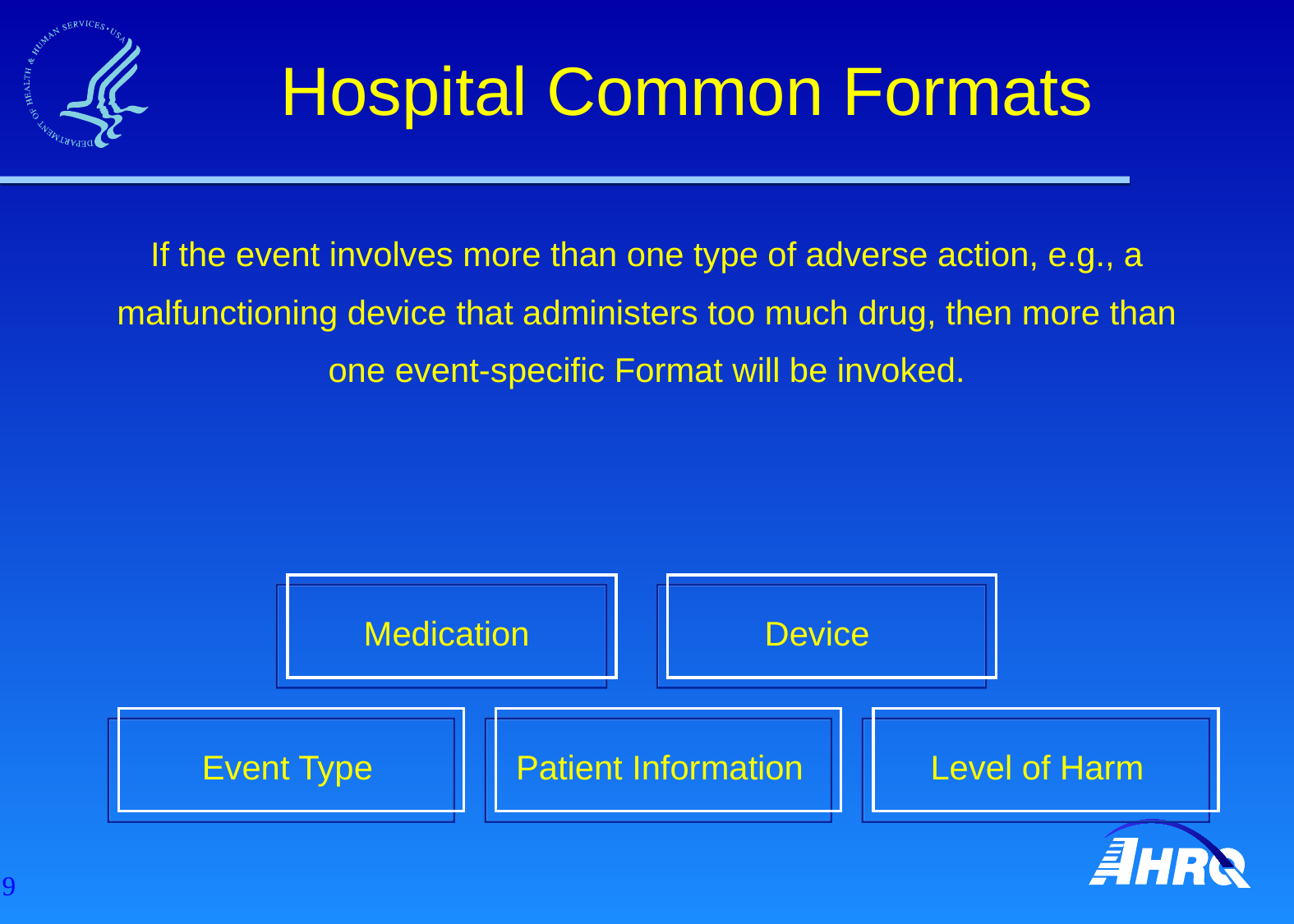

Hospital Common Formats
If the event involves more than one type of adverse action, e.g., a
malfunctioning device that administers too much drug, then more than
one event-specific Format will be invoked.

Medication
Device

Event Type
Patient Information
Level of Harm